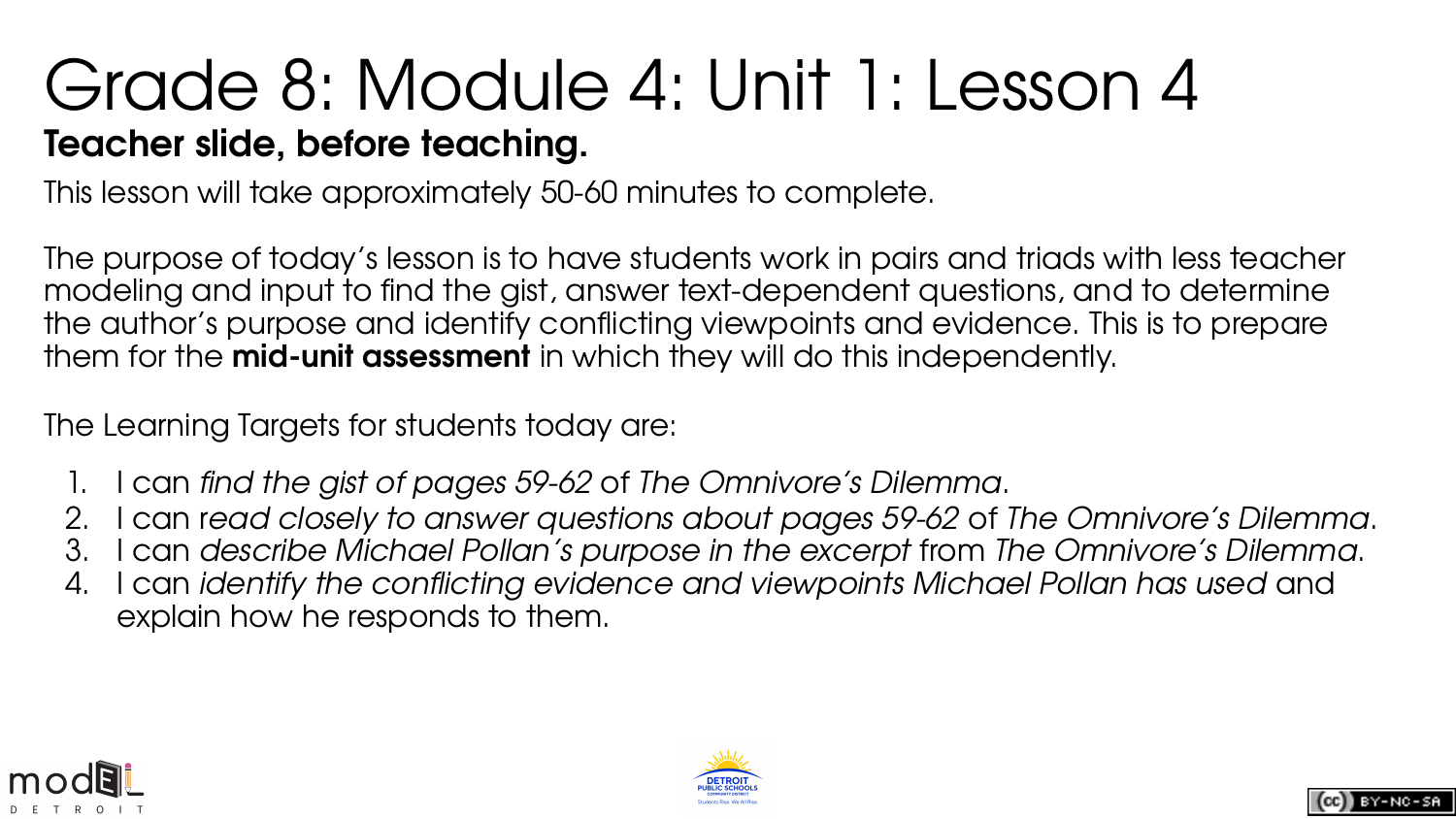

# Grade 8: Module 4: Unit 1: Lesson 4
Teacher slide, before teaching.

This lesson will take approximately 50-60 minutes to complete.

The purpose of today’s lesson is to have students work in pairs and triads with less teacher modeling and input to find the gist, answer text-dependent questions, and to determine the author’s purpose and identify conflicting viewpoints and evidence. This is to prepare them for the mid-unit assessment in which they will do this independently.

The Learning Targets for students today are:
I can find the gist of pages 59-62 of The Omnivore’s Dilemma.
I can read closely to answer questions about pages 59-62 of The Omnivore’s Dilemma.
I can describe Michael Pollan’s purpose in the excerpt from The Omnivore’s Dilemma.
I can identify the conflicting evidence and viewpoints Michael Pollan has used and explain how he responds to them.